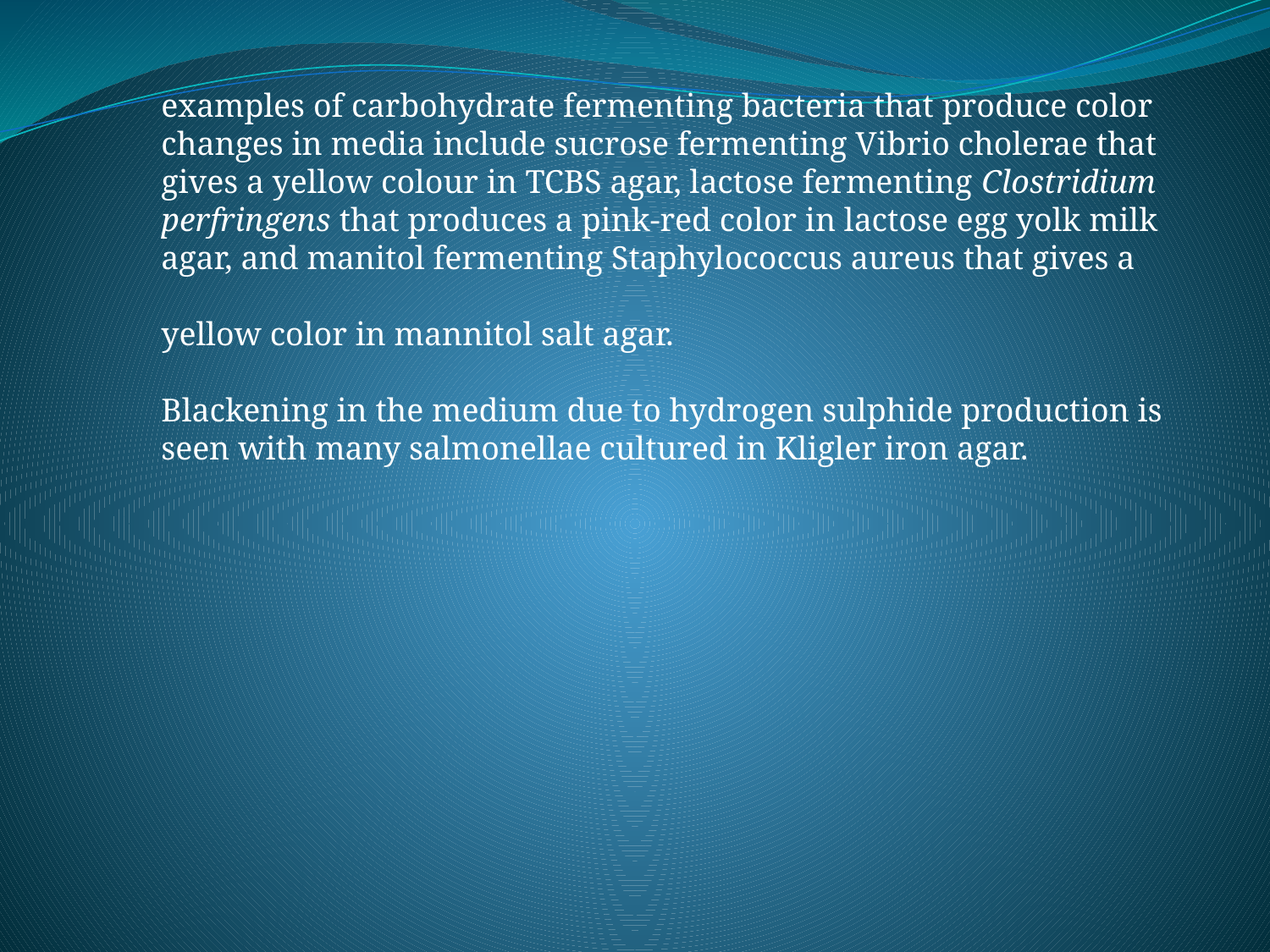

examples of carbohydrate fermenting bacteria that produce color changes in media include sucrose fermenting Vibrio cholerae that gives a yellow colour in TCBS agar, lactose fermenting Clostridium perfringens that produces a pink-red color in lactose egg yolk milk agar, and manitol fermenting Staphylococcus aureus that gives a

yellow color in mannitol salt agar.

Blackening in the medium due to hydrogen sulphide production is seen with many salmonellae cultured in Kligler iron agar.